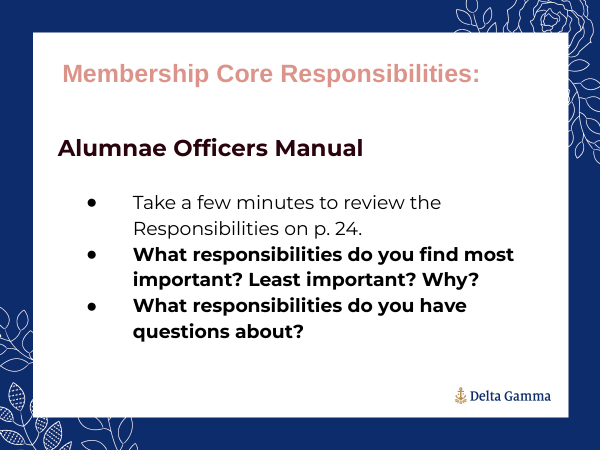

Membership Core Responsibilities:
Alumnae Officers Manual

Take a few minutes to review the Responsibilities on p. 24.
What responsibilities do you find most important? Least important? Why?
What responsibilities do you have questions about?